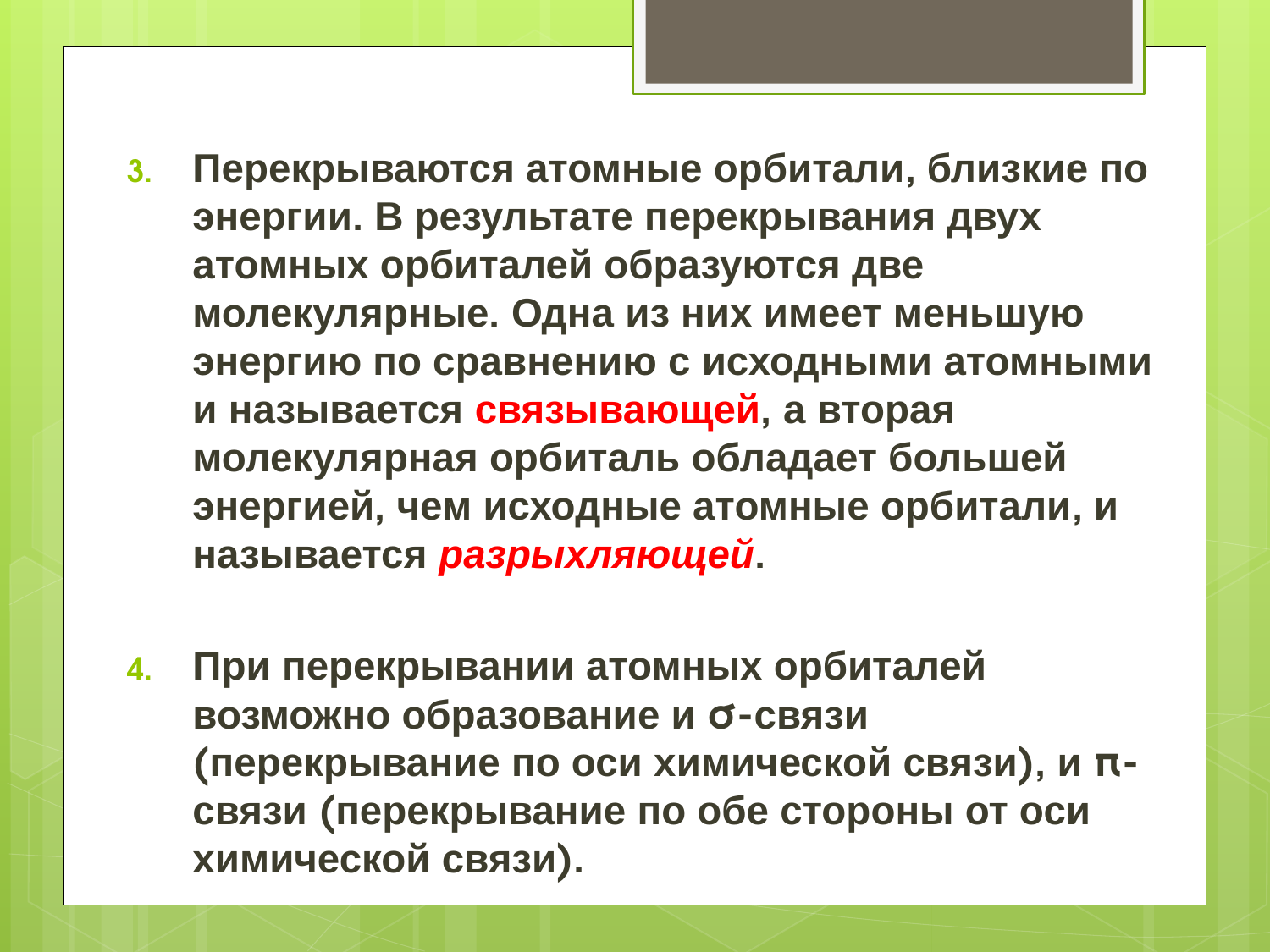

Перекрываются атомные орбитали, близкие по энергии. В результате перекрывания двух атомных орбиталей образуются две молекулярные. Одна из них имеет меньшую энергию по сравнению с исходными атомными и называется связывающей, а вторая молекулярная орбиталь обладает большей энергией, чем исходные атомные орбитали, и называется разрыхляющей.

При перекрывании атомных орбиталей возможно образование и σ-связи (перекрывание по оси химической связи), и π-связи (перекрывание по обе стороны от оси химической связи).